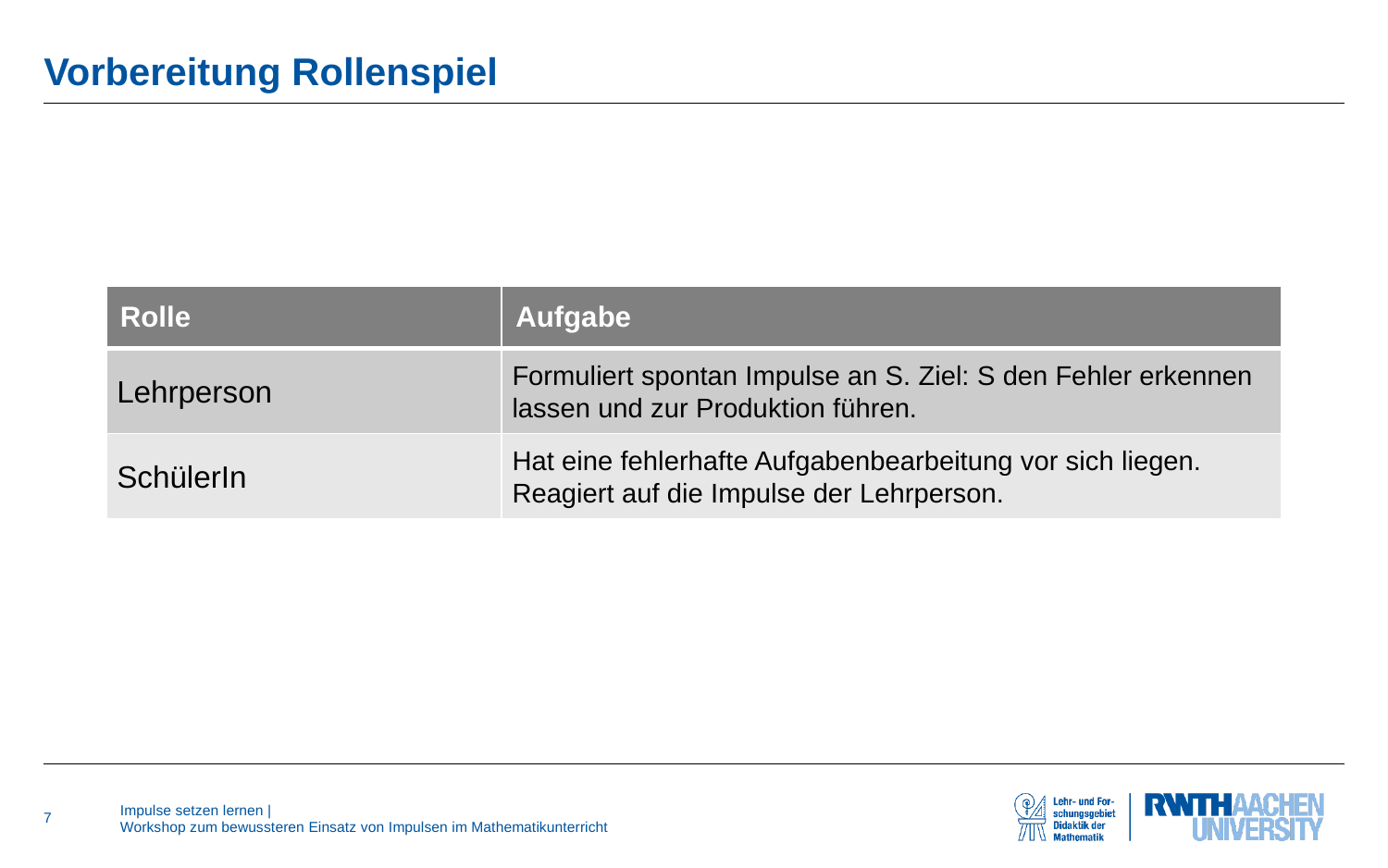

# Vorbereitung Rollenspiel
| Rolle | Aufgabe |
| --- | --- |
| Lehrperson | Formuliert spontan Impulse an S. Ziel: S den Fehler erkennen lassen und zur Produktion führen. |
| SchülerIn | Hat eine fehlerhafte Aufgabenbearbeitung vor sich liegen. Reagiert auf die Impulse der Lehrperson. |